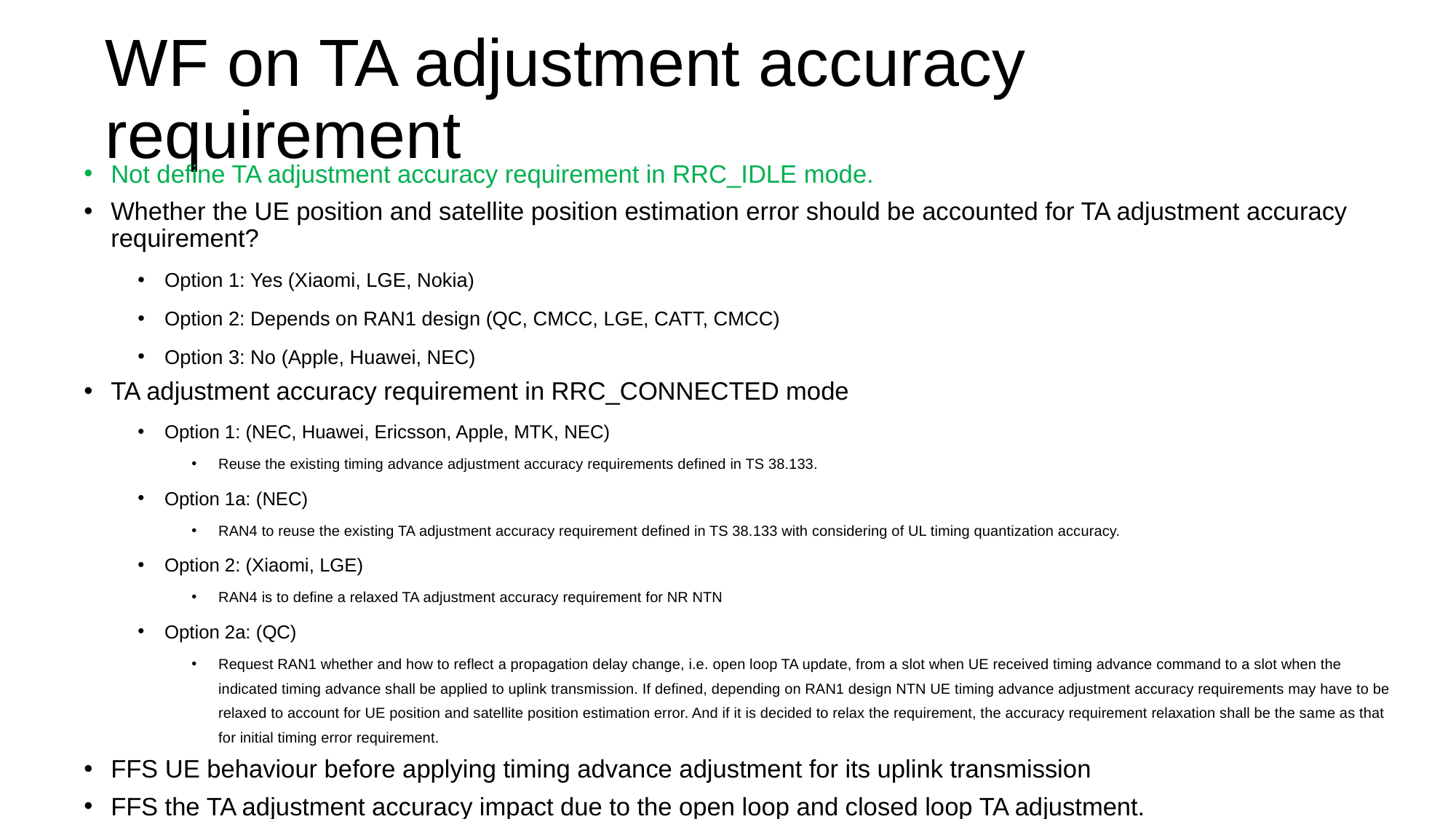

# WF on TA adjustment accuracy requirement
Not define TA adjustment accuracy requirement in RRC_IDLE mode.
Whether the UE position and satellite position estimation error should be accounted for TA adjustment accuracy requirement?
Option 1: Yes (Xiaomi, LGE, Nokia)
Option 2: Depends on RAN1 design (QC, CMCC, LGE, CATT, CMCC)
Option 3: No (Apple, Huawei, NEC)
TA adjustment accuracy requirement in RRC_CONNECTED mode
Option 1: (NEC, Huawei, Ericsson, Apple, MTK, NEC)
Reuse the existing timing advance adjustment accuracy requirements defined in TS 38.133.
Option 1a: (NEC)
RAN4 to reuse the existing TA adjustment accuracy requirement defined in TS 38.133 with considering of UL timing quantization accuracy.
Option 2: (Xiaomi, LGE)
RAN4 is to define a relaxed TA adjustment accuracy requirement for NR NTN
Option 2a: (QC)
Request RAN1 whether and how to reflect a propagation delay change, i.e. open loop TA update, from a slot when UE received timing advance command to a slot when the indicated timing advance shall be applied to uplink transmission. If defined, depending on RAN1 design NTN UE timing advance adjustment accuracy requirements may have to be relaxed to account for UE position and satellite position estimation error. And if it is decided to relax the requirement, the accuracy requirement relaxation shall be the same as that for initial timing error requirement.
FFS UE behaviour before applying timing advance adjustment for its uplink transmission
FFS the TA adjustment accuracy impact due to the open loop and closed loop TA adjustment.